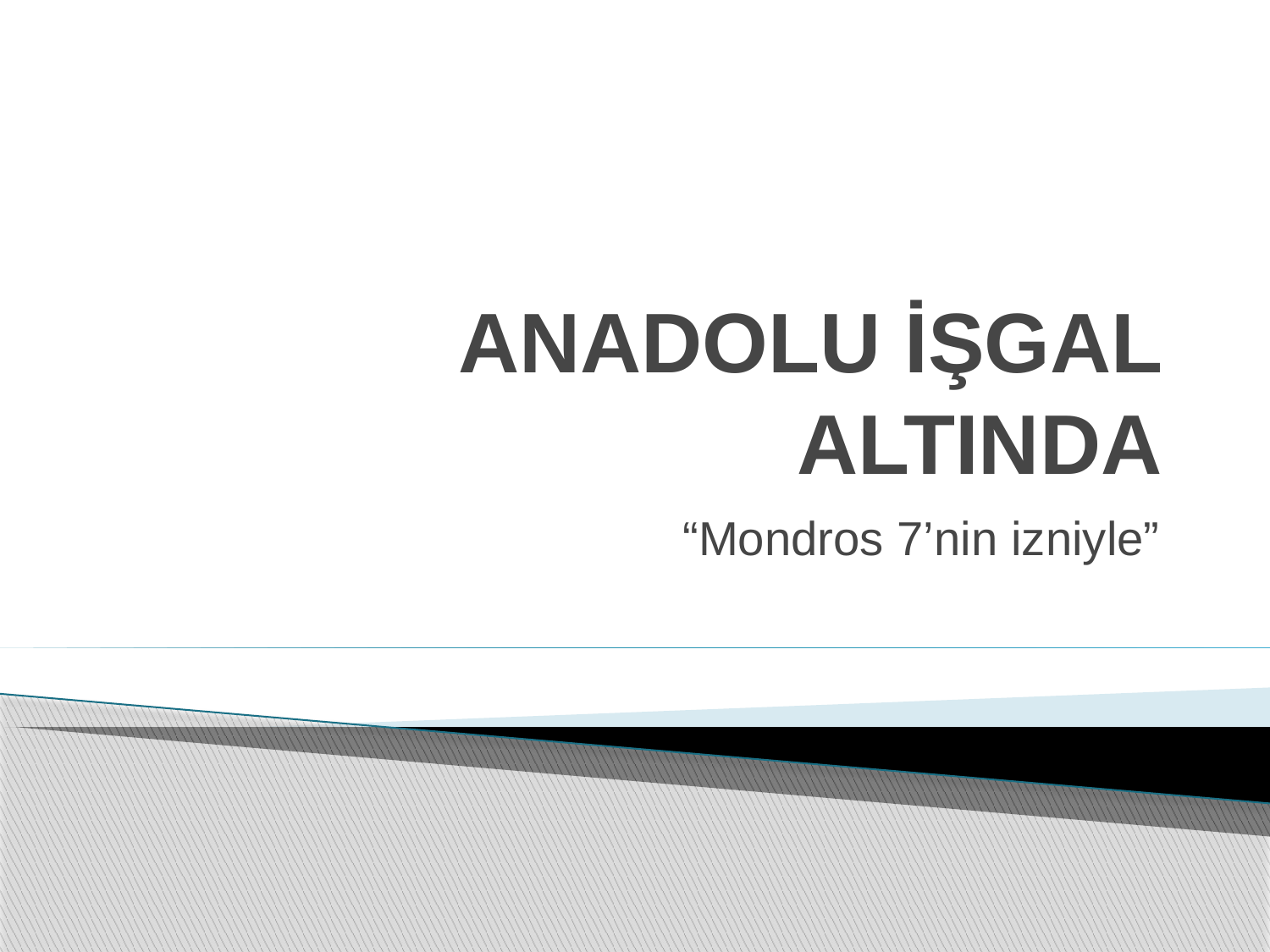

# ANADOLU İŞGAL ALTINDA
“Mondros 7’nin izniyle”